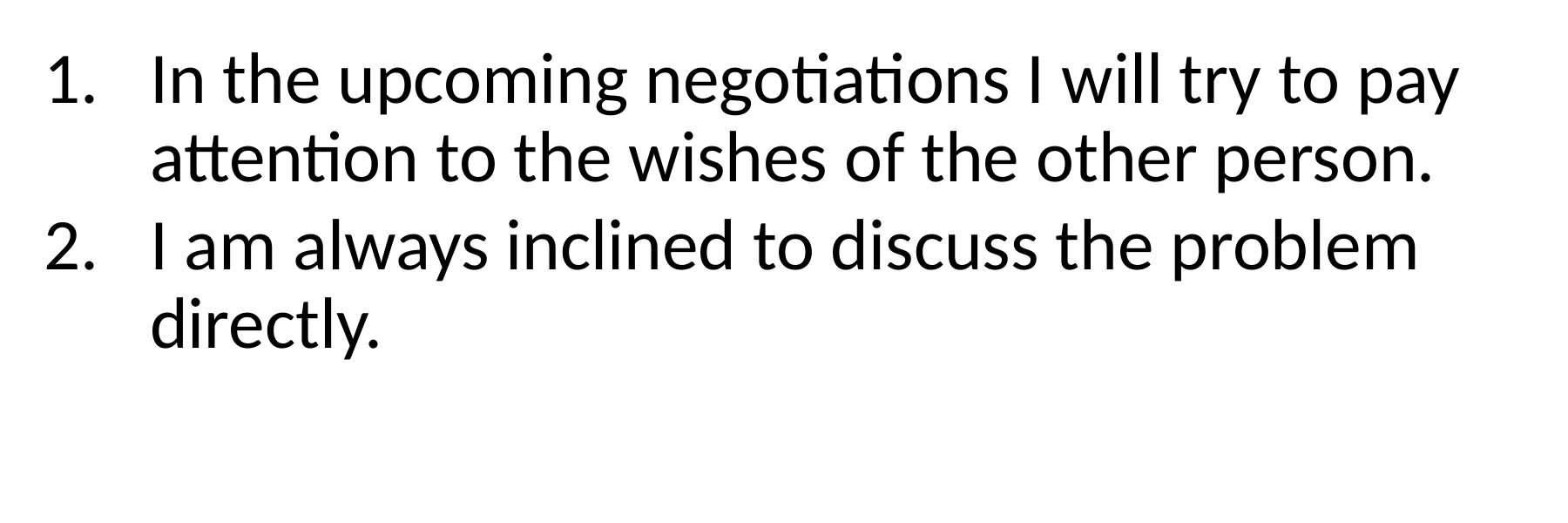

In the upcoming negotiations I will try to pay attention to the wishes of the other person.
I am always inclined to discuss the problem directly.